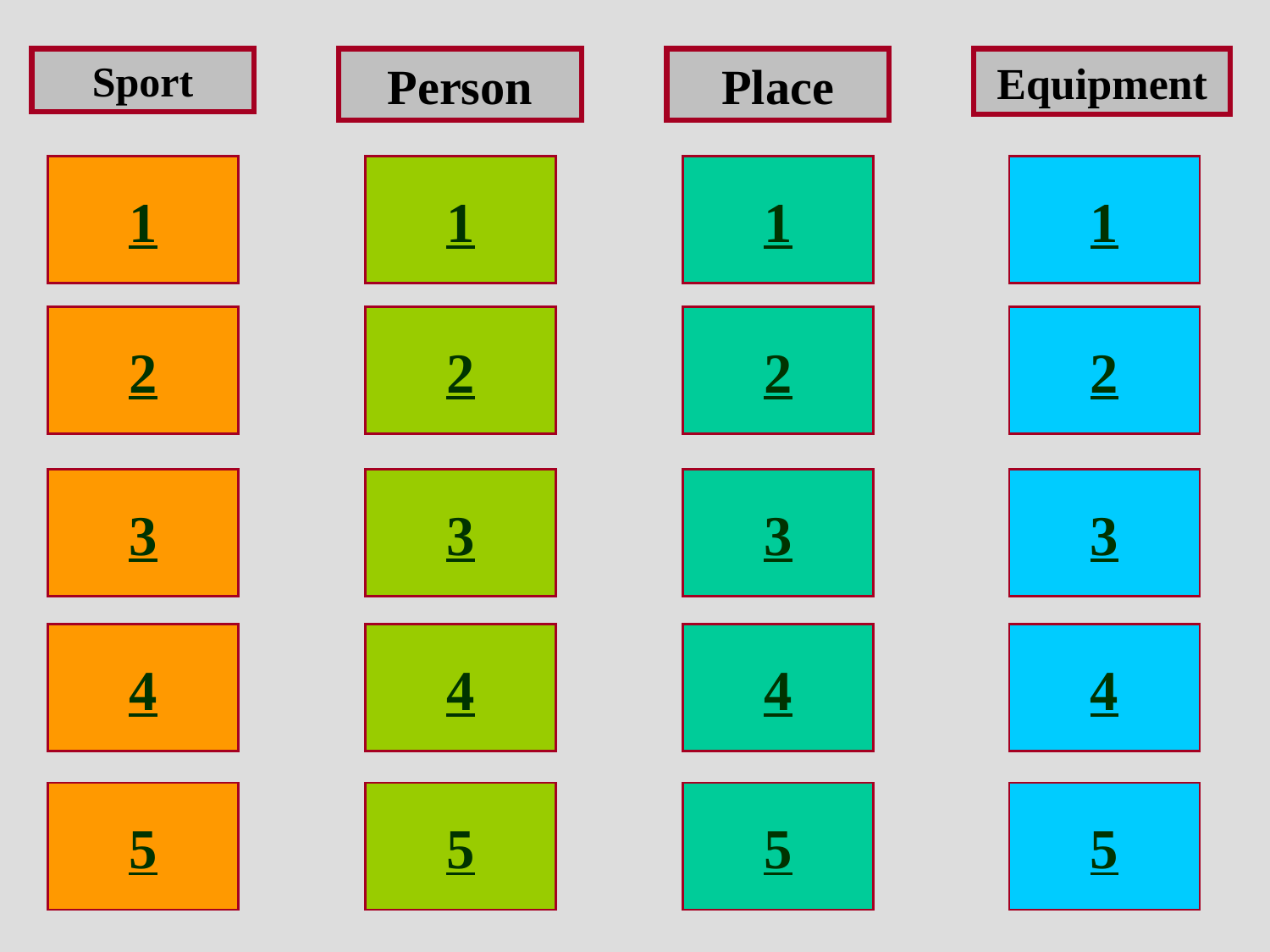

Sport
Person
Place
Equipment
1
1
1
1
2
2
2
2
3
3
3
3
4
4
4
4
5
5
5
5